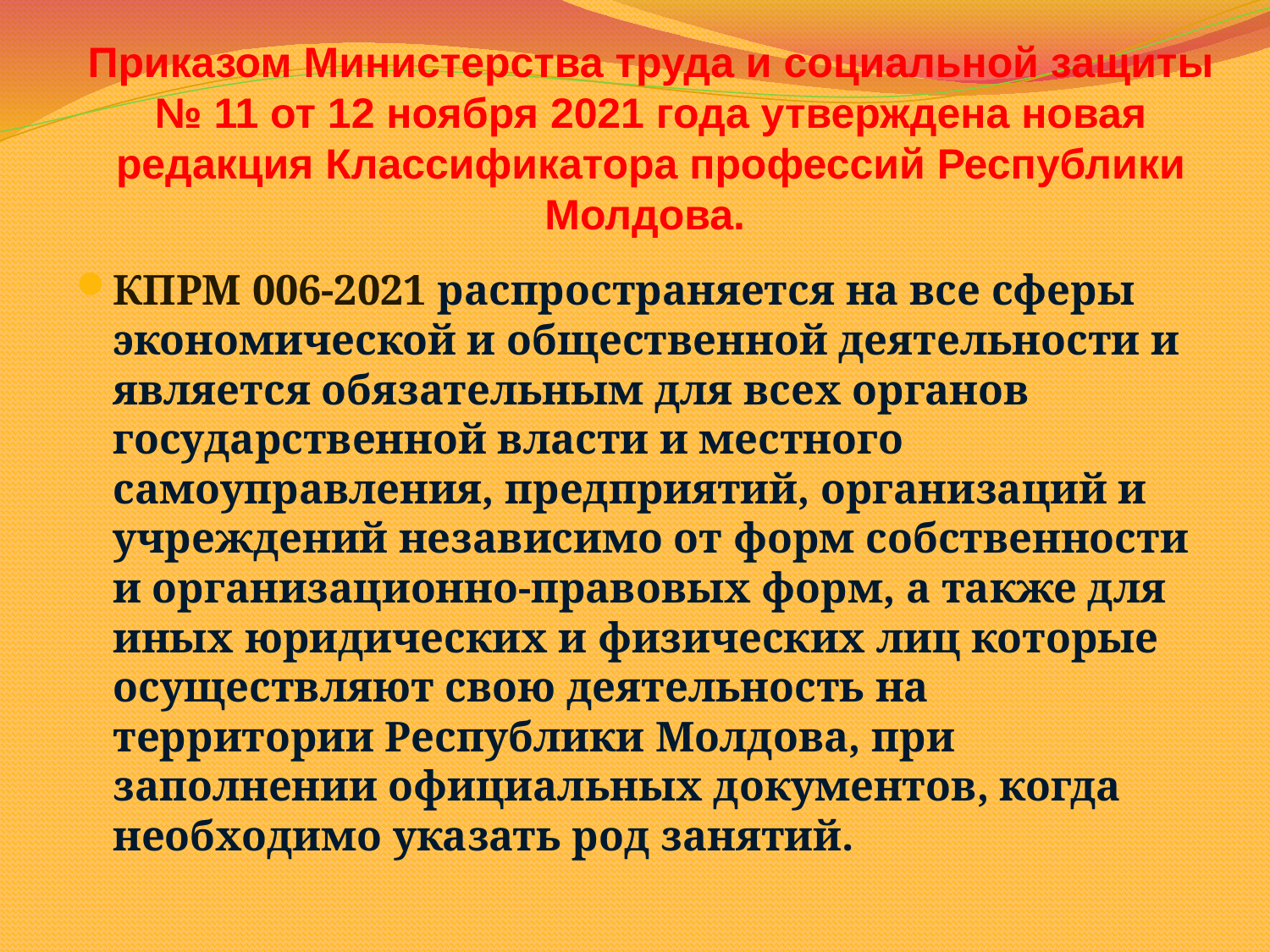

# Приказом Министерства труда и социальной защиты № 11 от 12 ноября 2021 года утверждена новая редакция Классификатора профессий Республики Молдова.
КПРМ 006-2021 распространяется на все сферы экономической и общественной деятельности и является обязательным для всех органов государственной власти и местного самоуправления, предприятий, организаций и учреждений независимо от форм собственности и организационно-правовых форм, а также для иных юридических и физических лиц которые осуществляют свою деятельность на территории Республики Молдова, при заполнении официальных документов, когда необходимо указать род занятий.